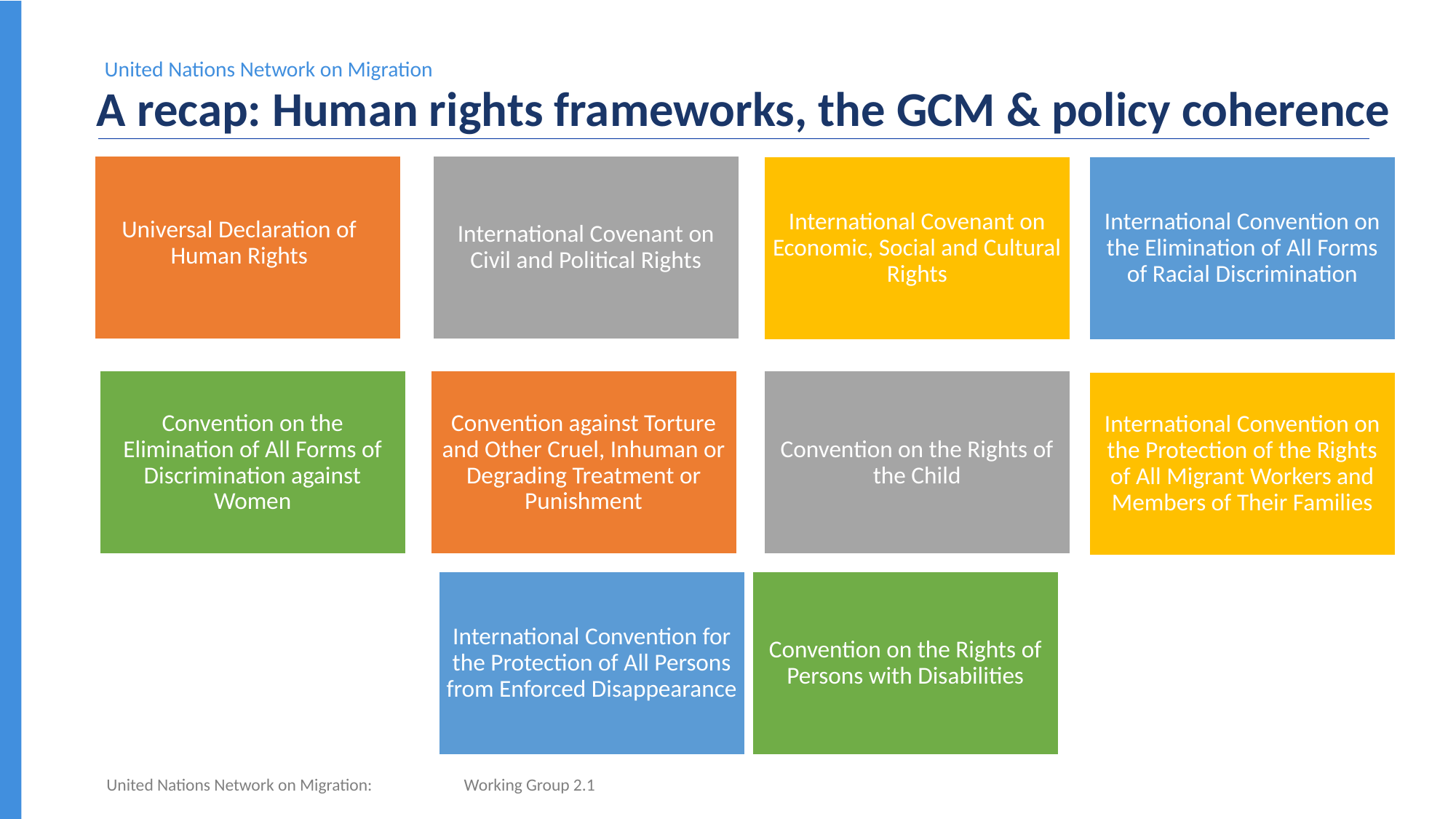

United Nations Network on Migration
# A recap: Human rights frameworks, the GCM & policy coherence
Universal Declaration of Human Rights

International Covenant on Civil and Political Rights

International Covenant on Economic, Social and Cultural Rights

International Convention on the Elimination of All Forms of Racial Discrimination

Convention on the Elimination of All Forms of Discrimination against Women

Convention against Torture and Other Cruel, Inhuman or Degrading Treatment or Punishment

Convention on the Rights of the Child

International Convention on the Protection of the Rights of All Migrant Workers and Members of Their Families

International Convention for the Protection of All Persons from Enforced Disappearance

Convention on the Rights of Persons with Disabilities
United Nations Network on Migration:	 Working Group 2.1